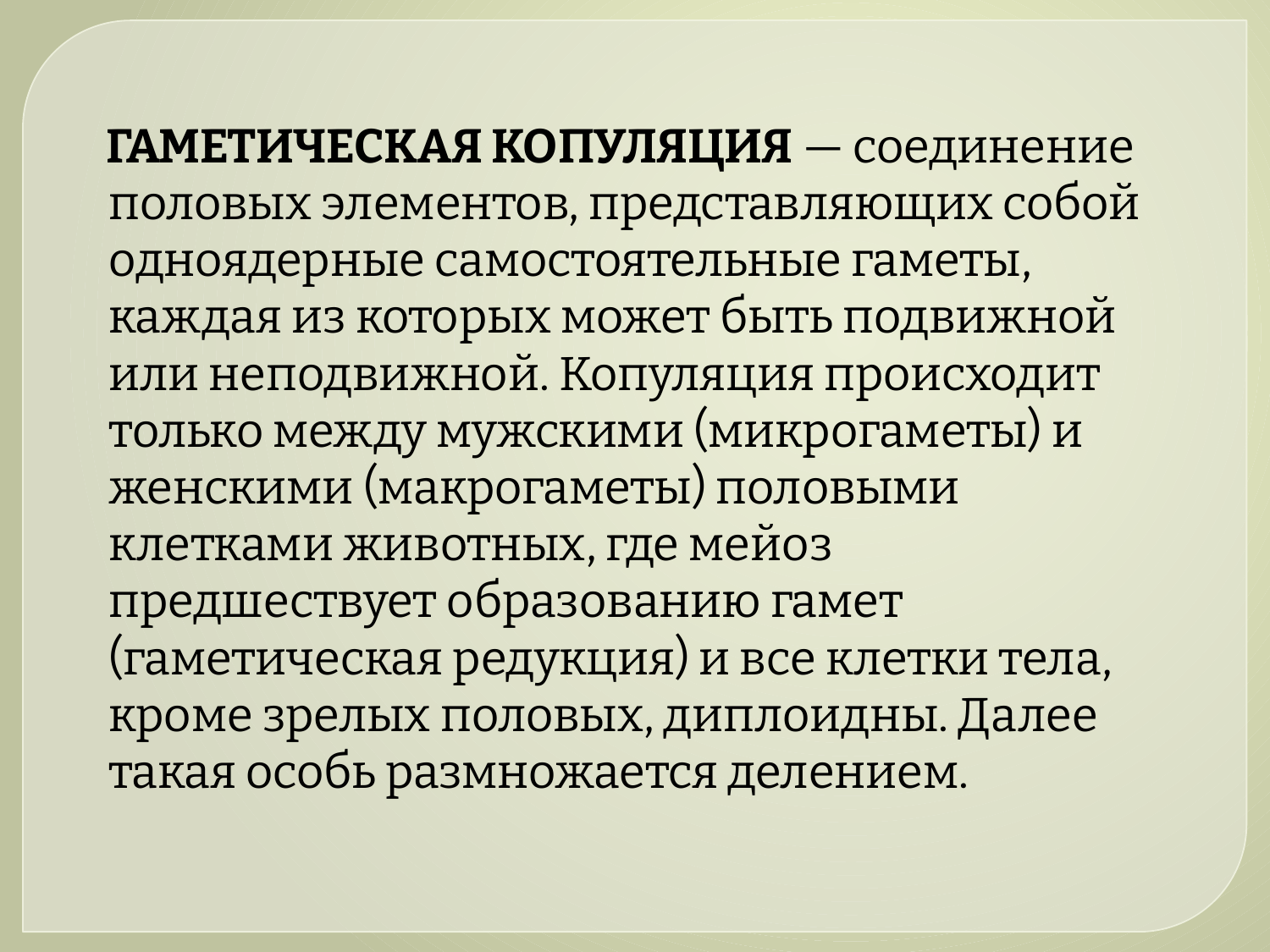

ГАМЕТИЧЕСКАЯ КОПУЛЯЦИЯ — соединение половых элементов, представляющих собой одноядерные самостоятельные гаметы, каждая из которых может быть подвижной или неподвижной. Копуляция происходит только между мужскими (микрогаметы) и женскими (макрогаметы) половыми клетками животных, где мейоз предшествует образованию гамет (гаметическая редукция) и все клетки тела, кроме зрелых половых, диплоидны. Далее такая особь размножается делением.